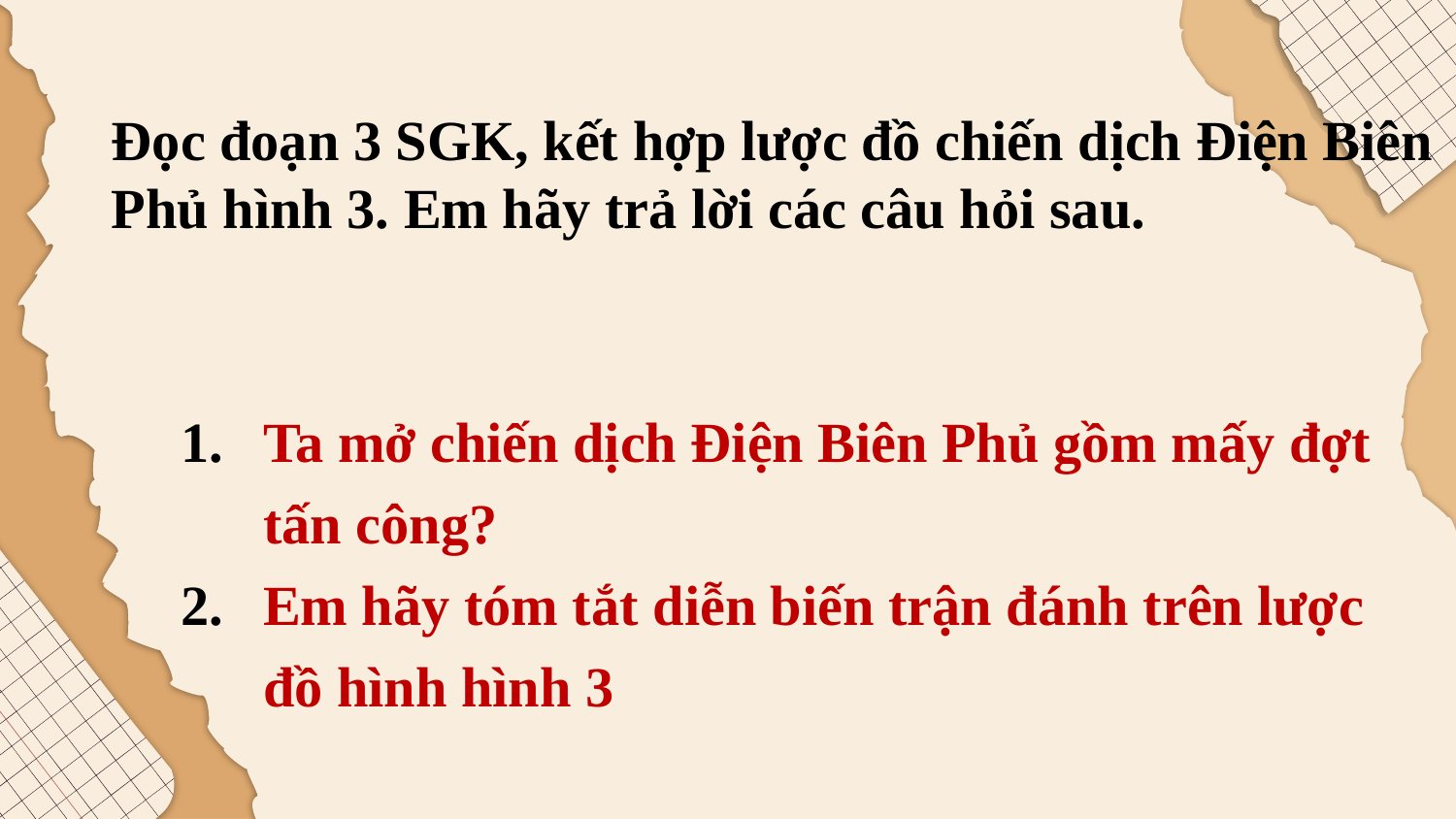

Đọc đoạn 3 SGK, kết hợp lược đồ chiến dịch Điện Biên Phủ hình 3. Em hãy trả lời các câu hỏi sau.
Ta mở chiến dịch Điện Biên Phủ gồm mấy đợt tấn công?
Em hãy tóm tắt diễn biến trận đánh trên lược đồ hình hình 3